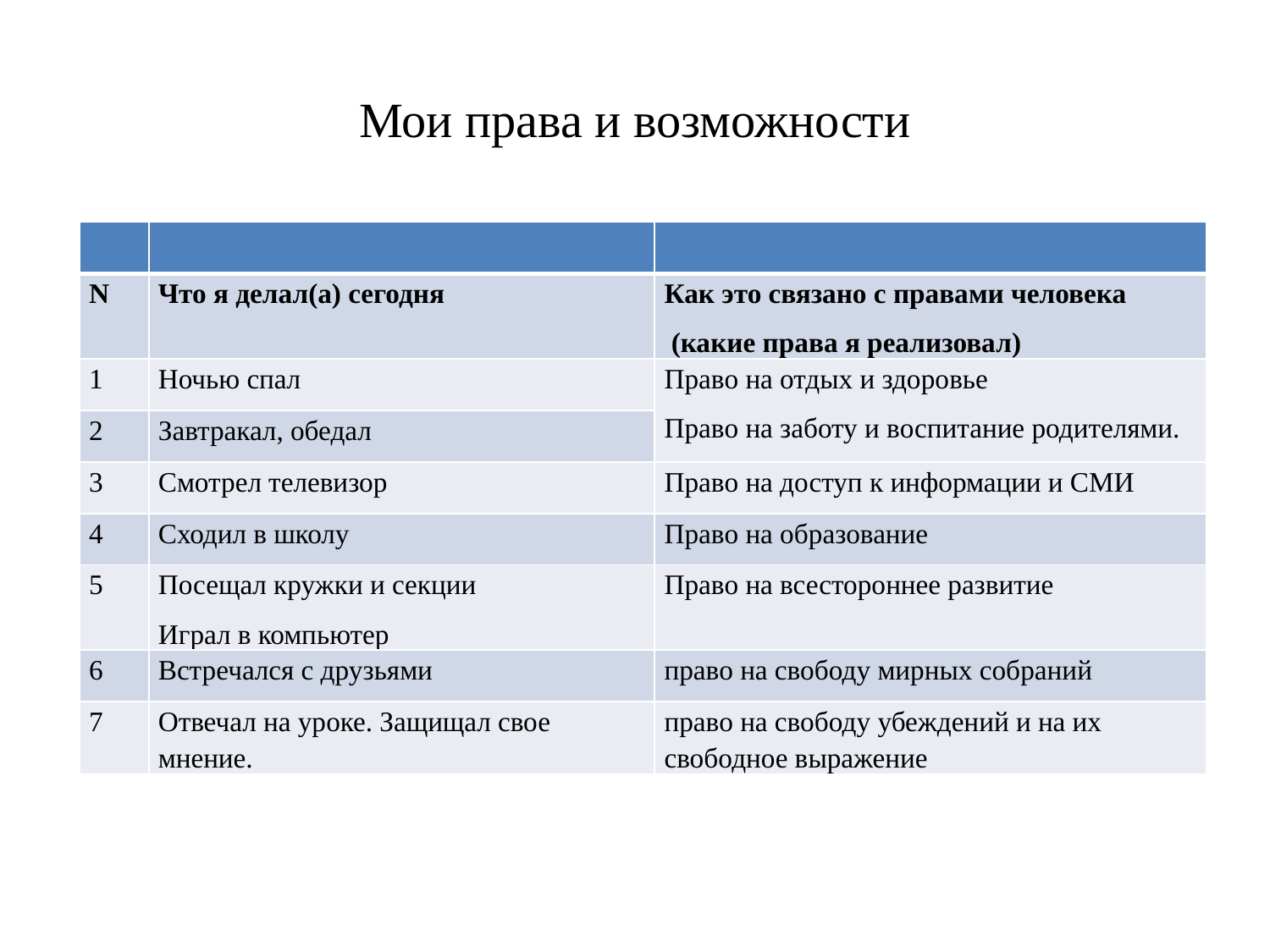

# Мои права и возможности
|  |  |  |
| --- | --- | --- |
| N | Что я делал(а) сегодня | Как это связано с правами человека (какие права я реализовал) |
| 1 | Ночью спал | Право на отдых и здоровье Право на заботу и воспитание родителями. |
| 2 | Завтракал, обедал |  |
| 3 | Смотрел телевизор | Право на доступ к информации и СМИ |
| 4 | Сходил в школу | Право на образование |
| 5 | Посещал кружки и секции Играл в компьютер | Право на всестороннее развитие |
| 6 | Встречался с друзьями | право на свободу мирных собраний |
| 7 | Отвечал на уроке. Защищал свое мнение. | право на свободу убеждений и на их свободное выражение |